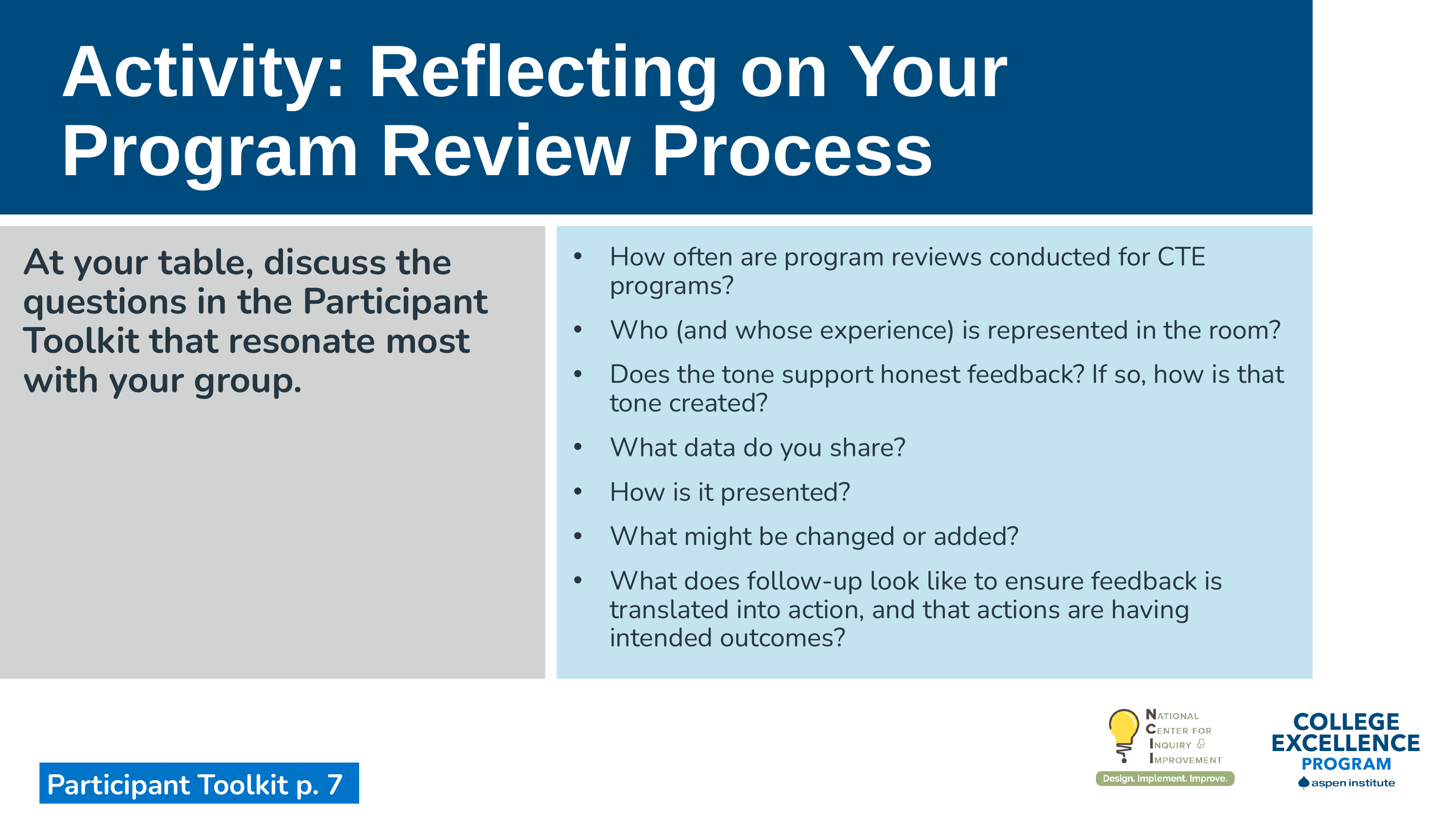

Activity: Reflecting on Your Program Review Process
At your table, discuss the questions in the Participant Toolkit that resonate most with your group.
How often are program reviews conducted for CTE programs?
Who (and whose experience) is represented in the room?
Does the tone support honest feedback? If so, how is that tone created?
What data do you share?
How is it presented?
What might be changed or added?
What does follow-up look like to ensure feedback is translated into action, and that actions are having intended outcomes?
Participant Toolkit p. 7